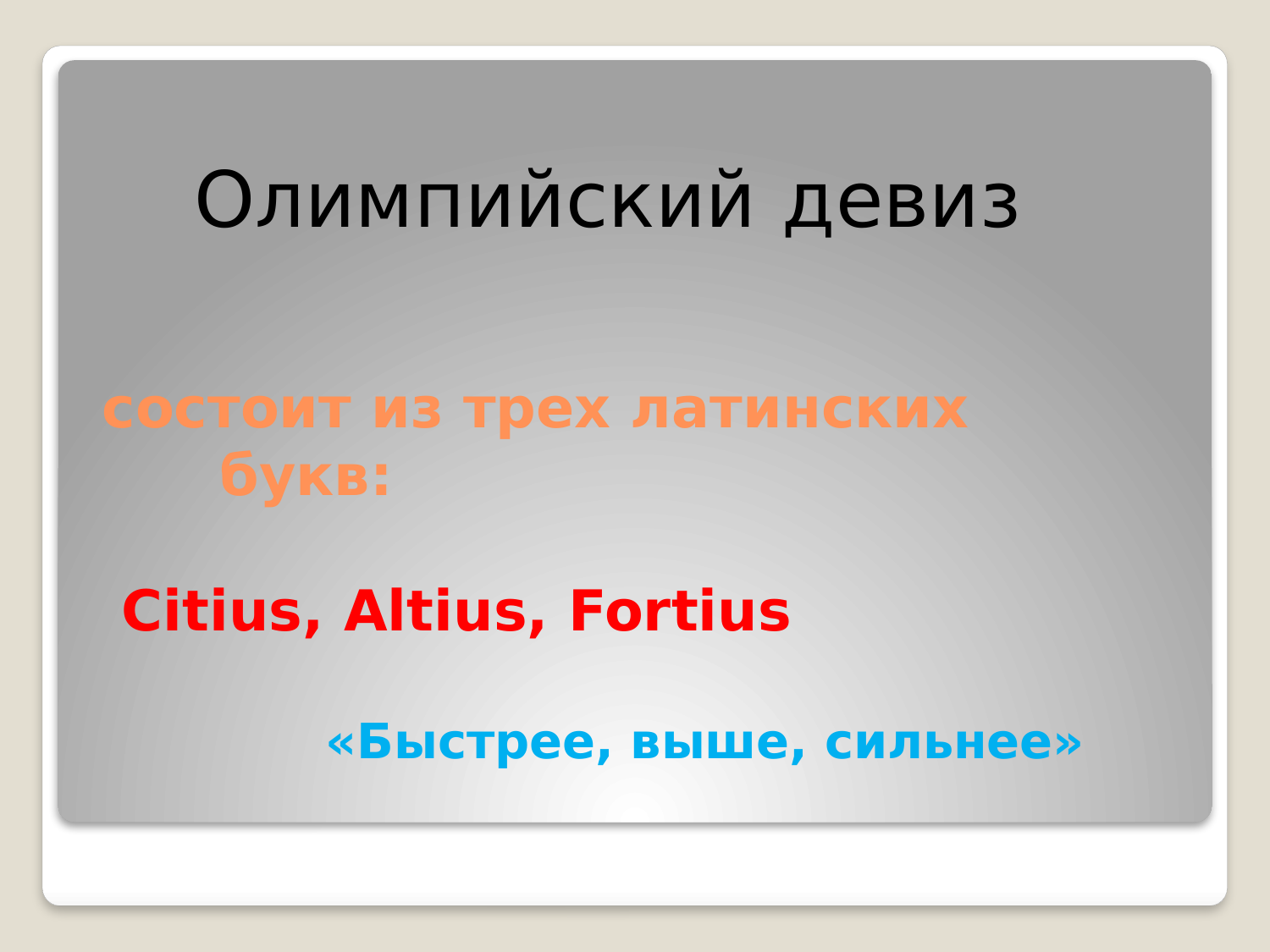

Олимпийский девиз

# состоит из трех латинских букв: Citius, Altius, Fortius «Быстрее, выше, сильнее»